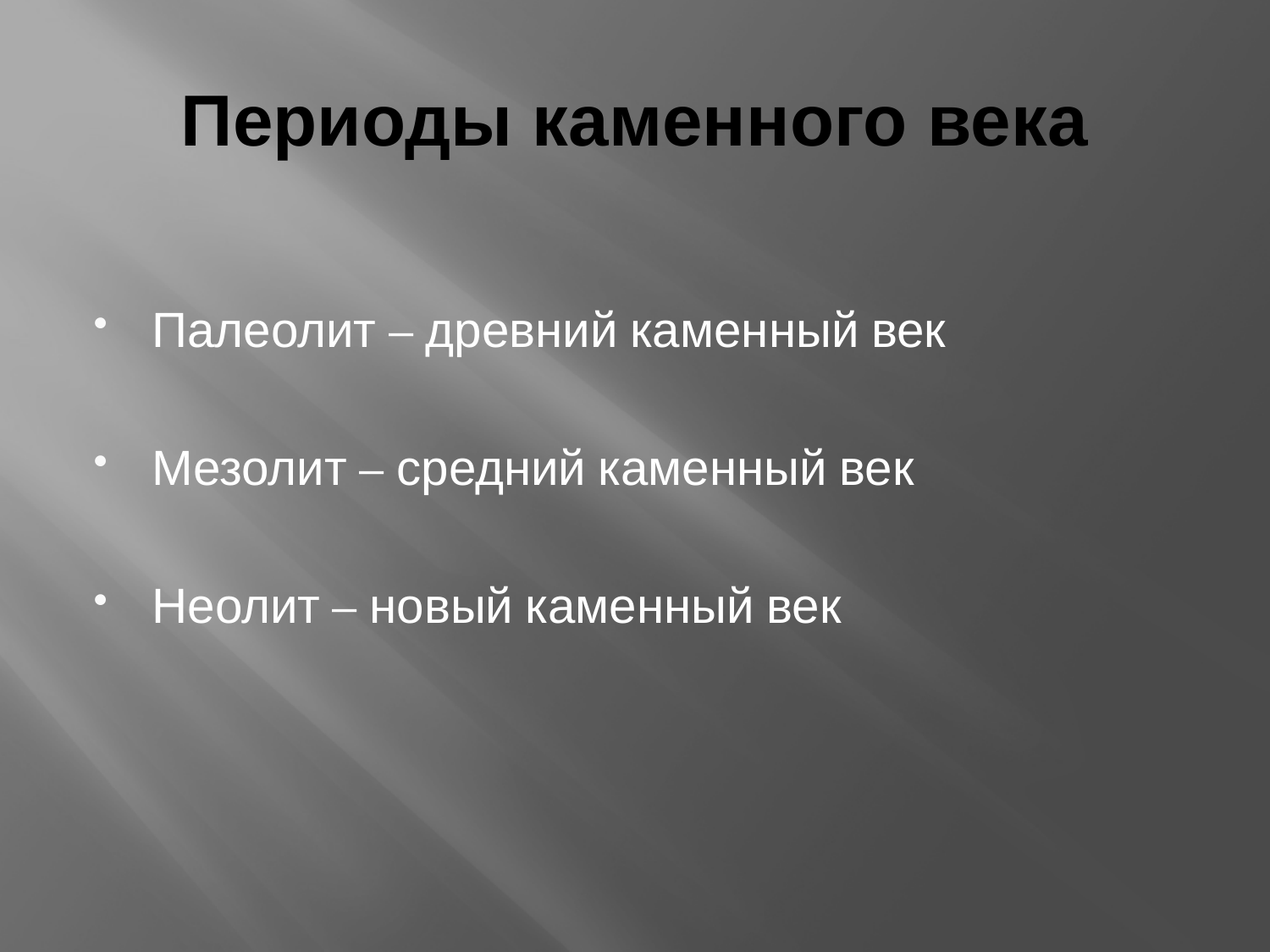

# Периоды каменного века

Палеолит – древний каменный век

Мезолит – средний каменный век

Неолит – новый каменный век